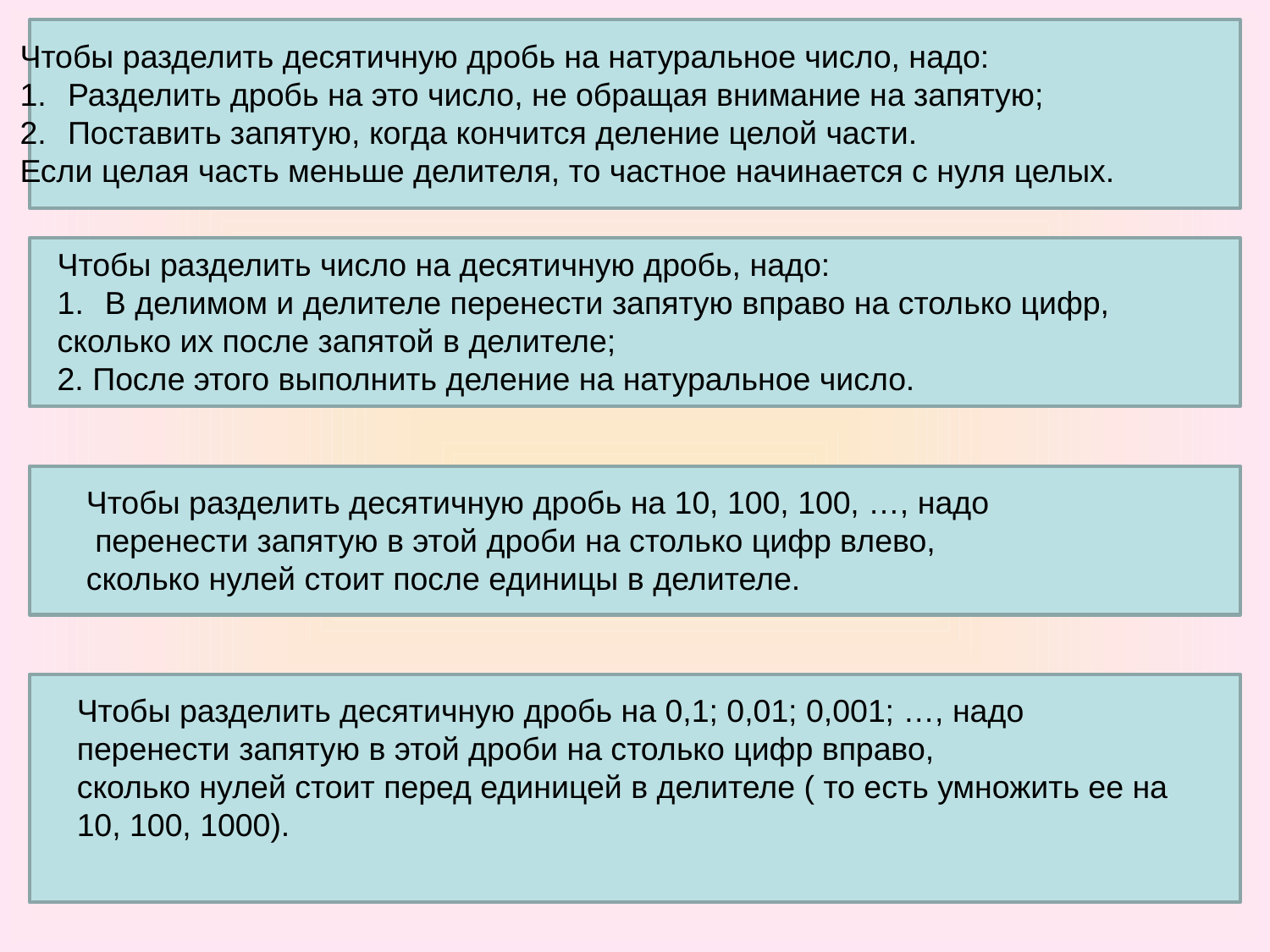

Чтобы разделить десятичную дробь на натуральное число, надо:
Разделить дробь на это число, не обращая внимание на запятую;
Поставить запятую, когда кончится деление целой части.
Если целая часть меньше делителя, то частное начинается с нуля целых.

Чтобы разделить число на десятичную дробь, надо:
В делимом и делителе перенести запятую вправо на столько цифр,
сколько их после запятой в делителе;
2. После этого выполнить деление на натуральное число.

Чтобы разделить десятичную дробь на 10, 100, 100, …, надо
 перенести запятую в этой дроби на столько цифр влево,
сколько нулей стоит после единицы в делителе.

Чтобы разделить десятичную дробь на 0,1; 0,01; 0,001; …, надо
перенести запятую в этой дроби на столько цифр вправо,
сколько нулей стоит перед единицей в делителе ( то есть умножить ее на
10, 100, 1000).